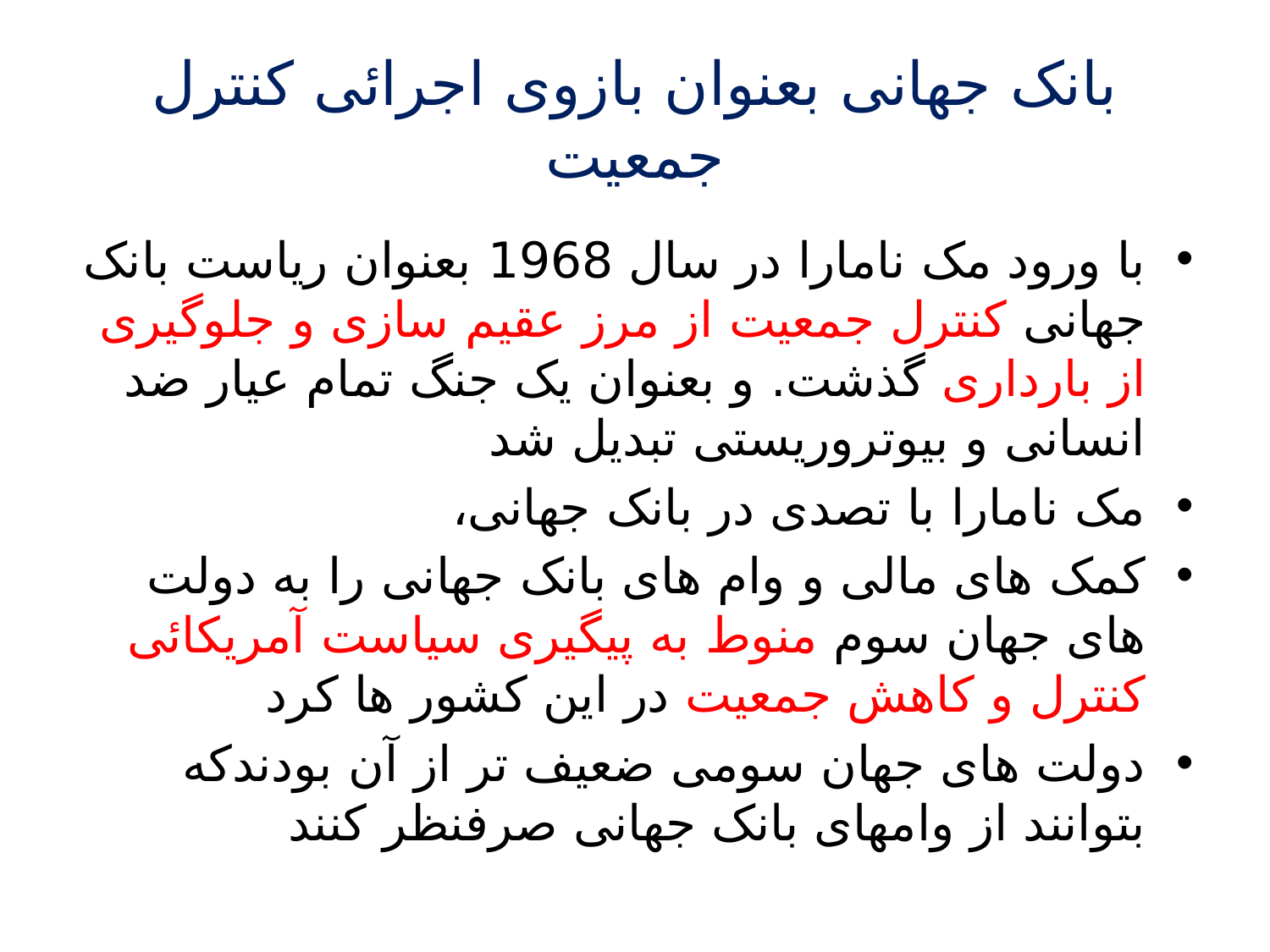

# بانک جهانی بعنوان بازوی اجرائی کنترل جمعیت
با ورود مک نامارا در سال 1968 بعنوان ریاست بانک جهانی کنترل جمعیت از مرز عقیم سازی و جلوگیری از بارداری گذشت. و بعنوان یک جنگ تمام عیار ضد انسانی و بیوتروریستی تبدیل شد
مک نامارا با تصدی در بانک جهانی،
کمک های مالی و وام های بانک جهانی را به دولت های جهان سوم منوط به پیگیری سیاست آمریکائی کنترل و کاهش جمعیت در این کشور ها کرد
دولت های جهان سومی ضعیف تر از آن بودندکه بتوانند از وامهای بانک جهانی صرفنظر کنند